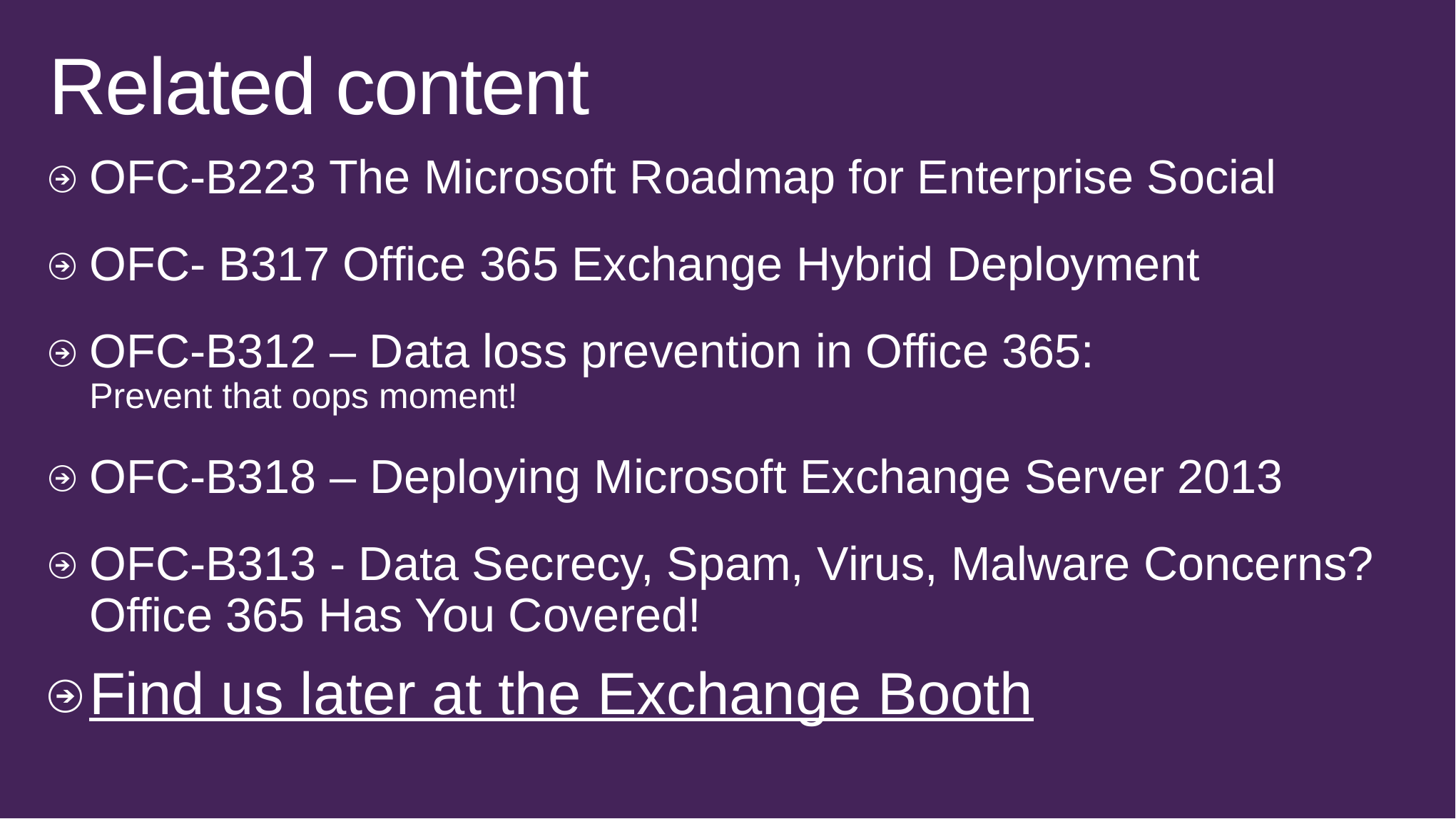

# Related content
OFC-B223 The Microsoft Roadmap for Enterprise Social
OFC- B317 Office 365 Exchange Hybrid Deployment
OFC-B312 – Data loss prevention in Office 365:
Prevent that oops moment!
OFC-B318 – Deploying Microsoft Exchange Server 2013
OFC-B313 - Data Secrecy, Spam, Virus, Malware Concerns? Office 365 Has You Covered!
Find us later at the Exchange Booth